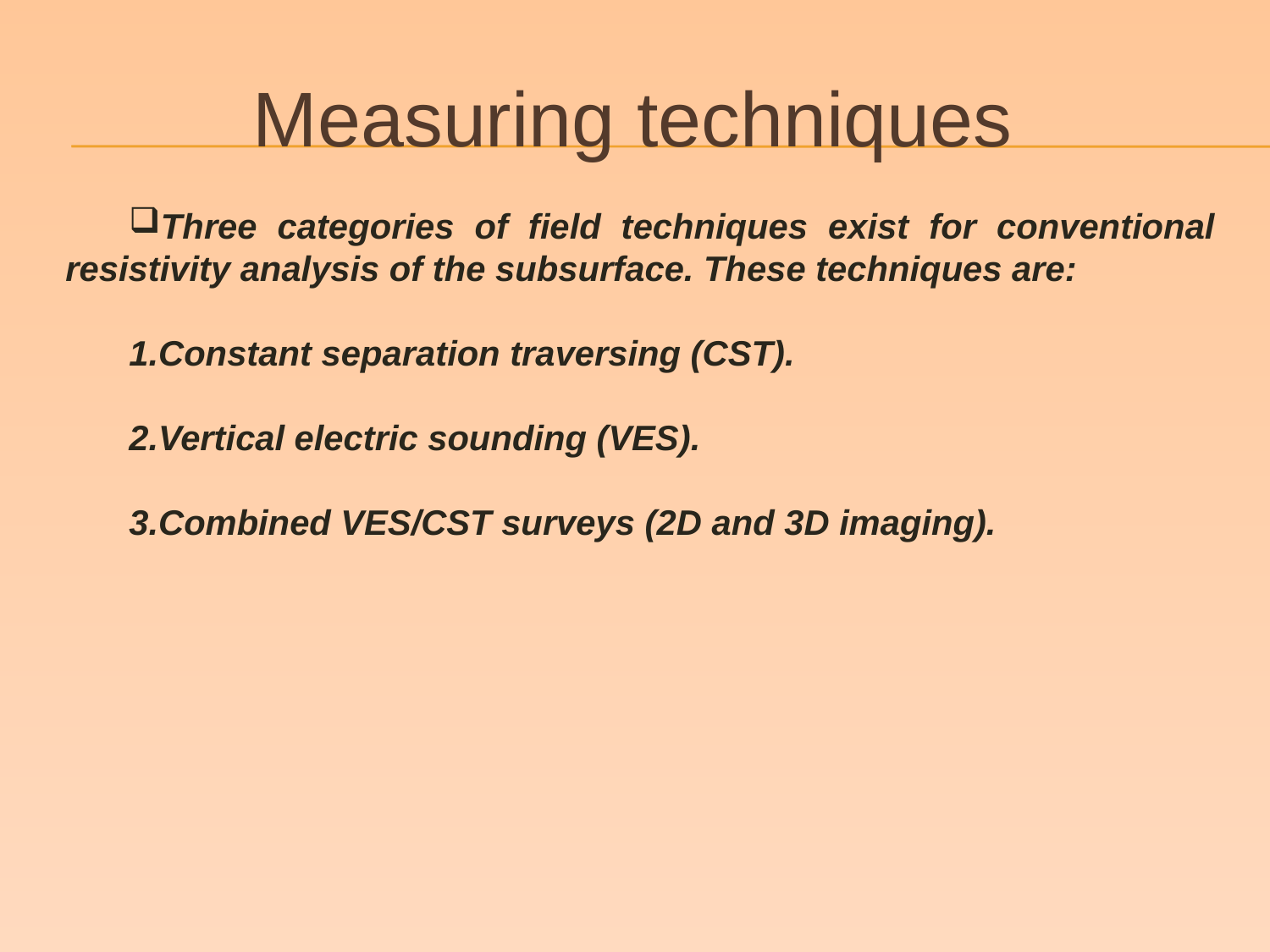

Measuring techniques
Three categories of field techniques exist for conventional resistivity analysis of the subsurface. These techniques are:

Constant separation traversing (CST).

Vertical electric sounding (VES).

Combined VES/CST surveys (2D and 3D imaging).